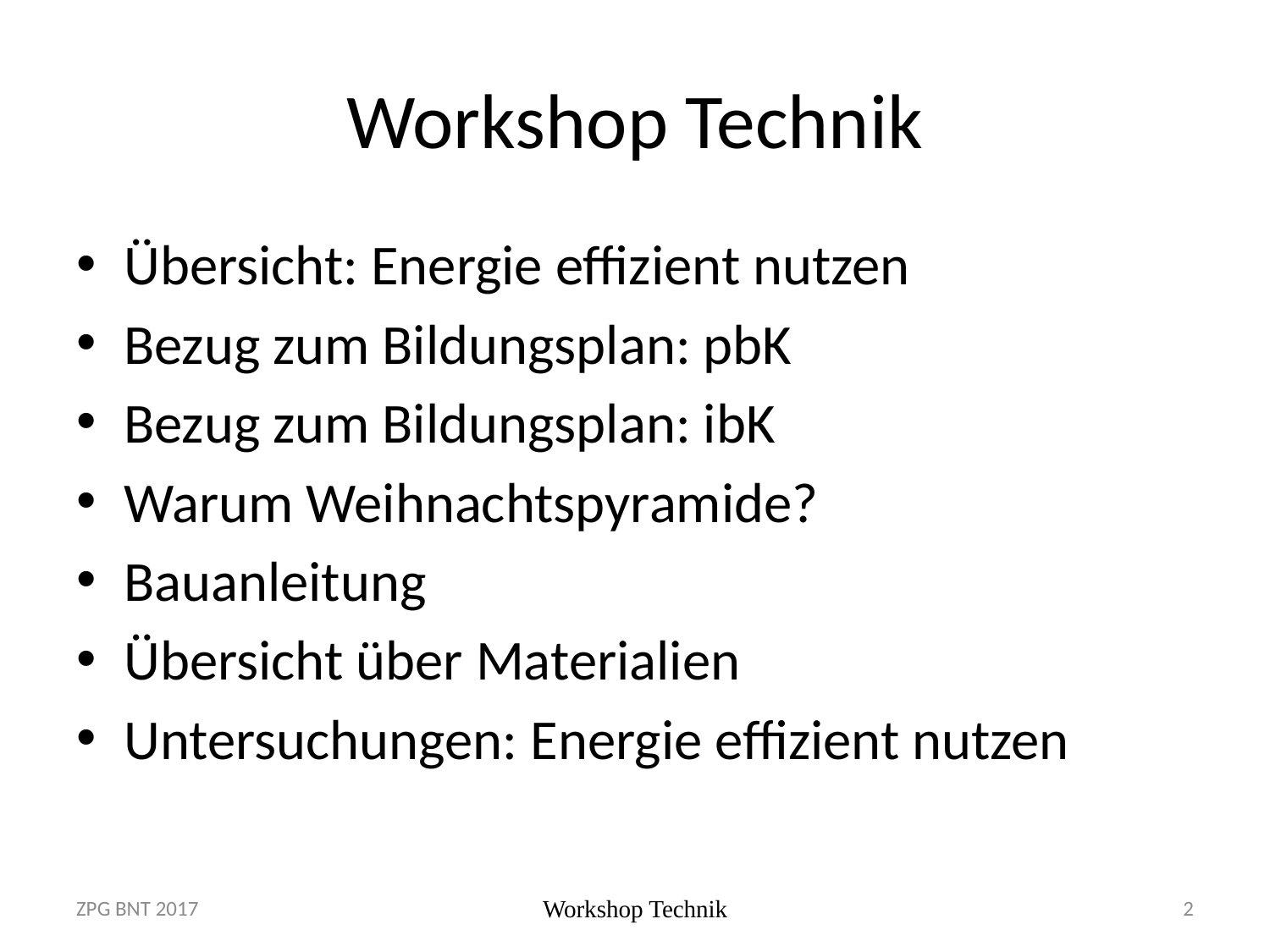

# Workshop Technik
Übersicht: Energie effizient nutzen
Bezug zum Bildungsplan: pbK
Bezug zum Bildungsplan: ibK
Warum Weihnachtspyramide?
Bauanleitung
Übersicht über Materialien
Untersuchungen: Energie effizient nutzen

ZPG BNT 2017
Workshop Technik
2